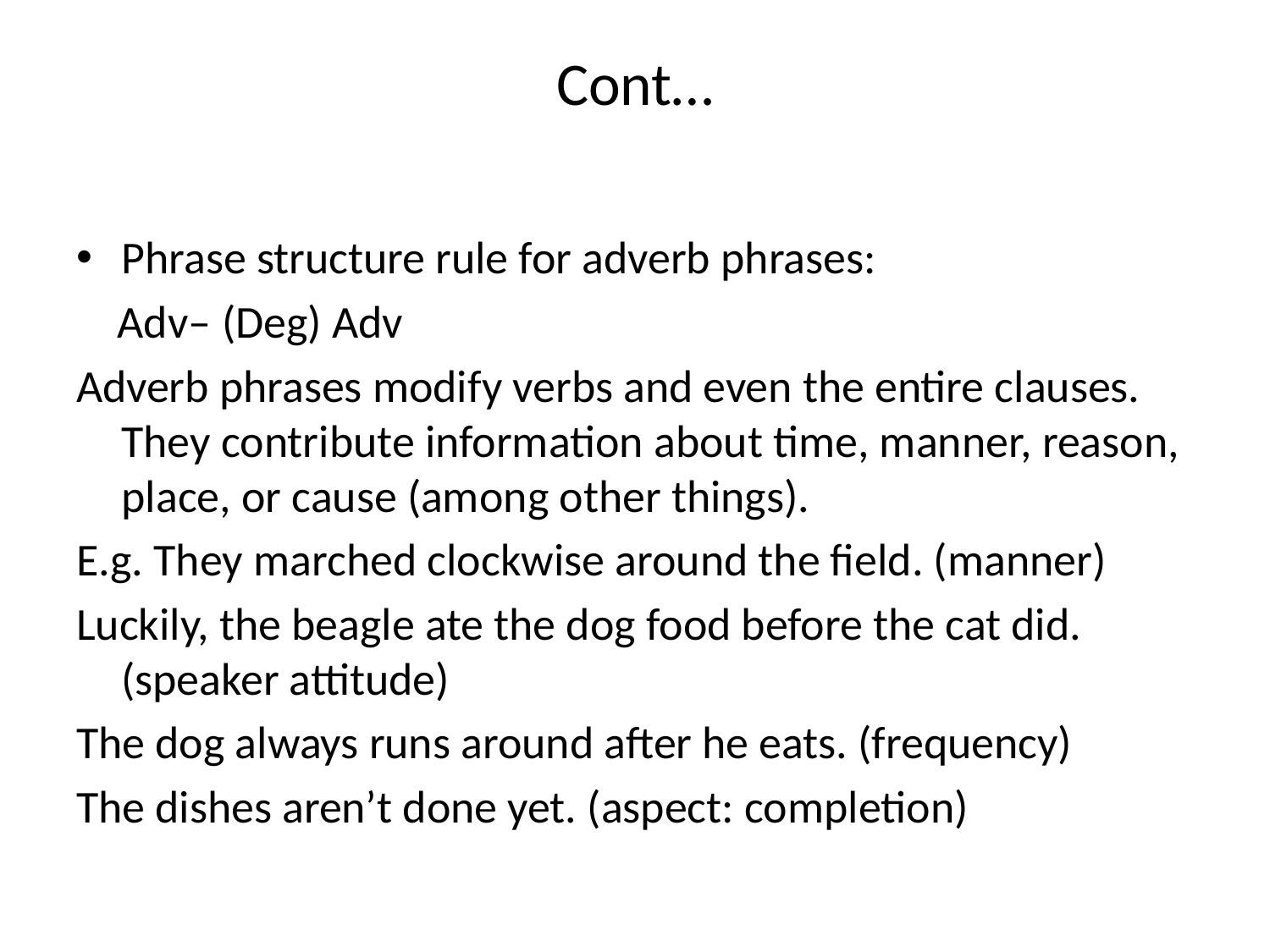

# Cont…
Phrase structure rule for adverb phrases:
    Adv– (Deg) Adv
Adverb phrases modify verbs and even the entire clauses. They contribute information about time, manner, reason, place, or cause (among other things).
E.g. They marched clockwise around the field. (manner)
Luckily, the beagle ate the dog food before the cat did. (speaker attitude)
The dog always runs around after he eats. (frequency)
The dishes aren’t done yet. (aspect: completion)